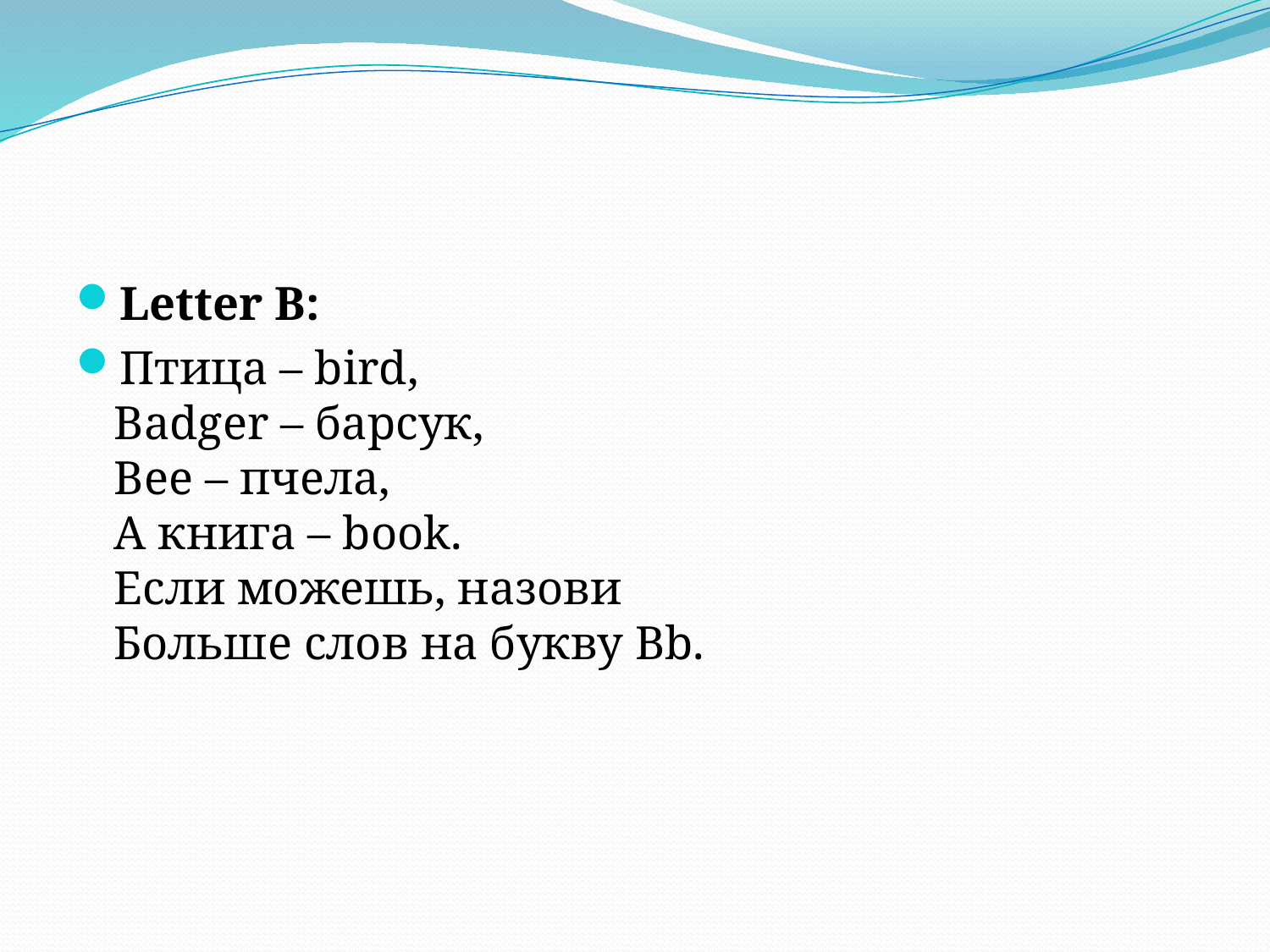

#
Letter B:
Птица – bird,
Badger – барсук,
Bee – пчела,
А книга – book.
Если можешь, назови
Больше слов на букву Bb.